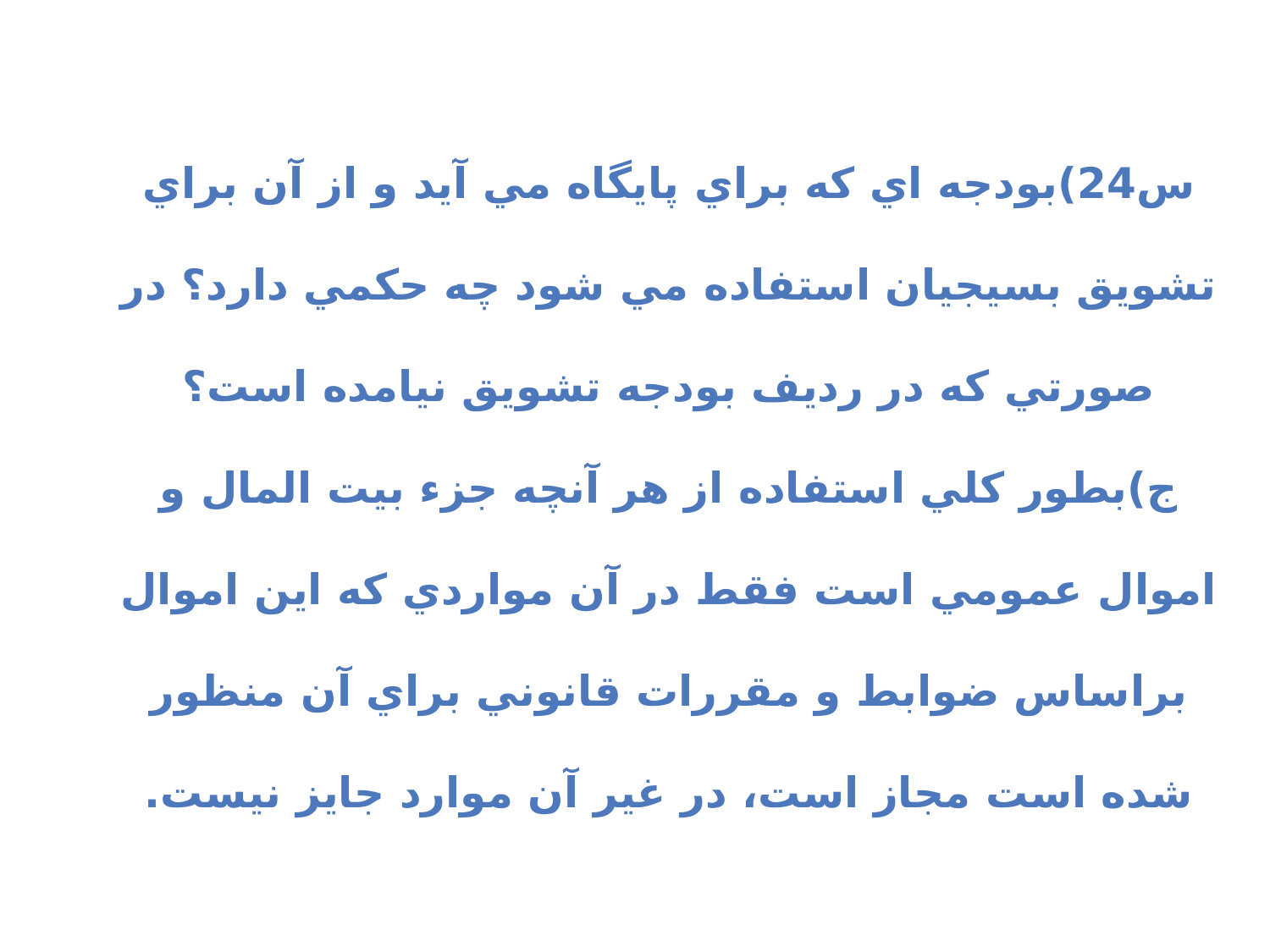

س24)بودجه اي كه براي پايگاه مي آيد و از آن براي تشويق بسيجيان استفاده مي شود چه حكمي دارد؟ در صورتي كه در رديف بودجه تشويق نيامده است؟
ج)بطور كلي استفاده از هر آنچه جزء بيت المال و اموال عمومي است فقط در آن مواردي كه اين اموال براساس ضوابط و مقررات قانوني براي آن منظور شده است مجاز است، در غير آن موارد جايز نيست.